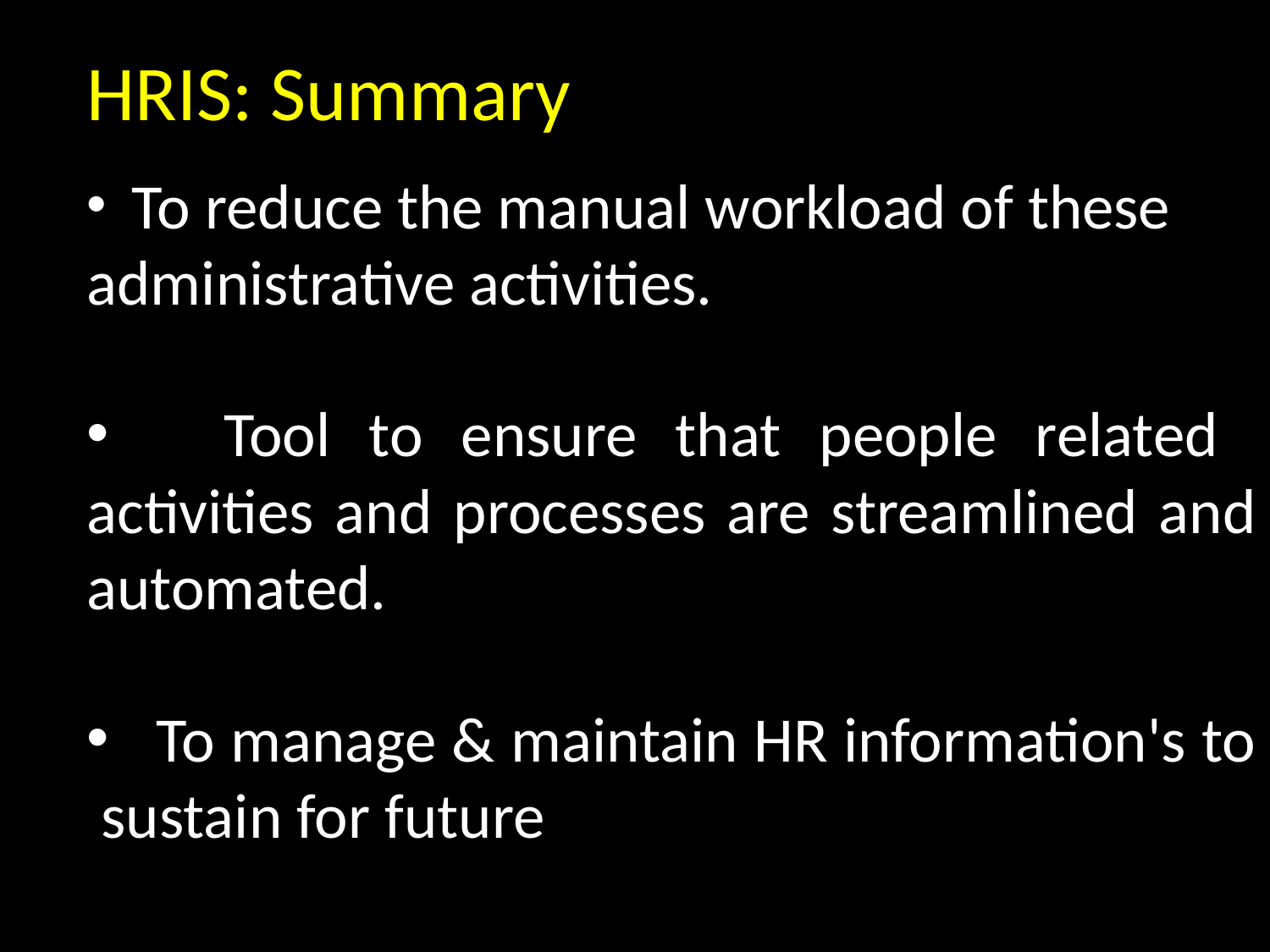

# HRIS: Summary
  To reduce the manual workload of these
administrative activities.

   Tool to ensure that people related  activities and processes are streamlined and automated.

   To manage & maintain HR information's to  sustain for future